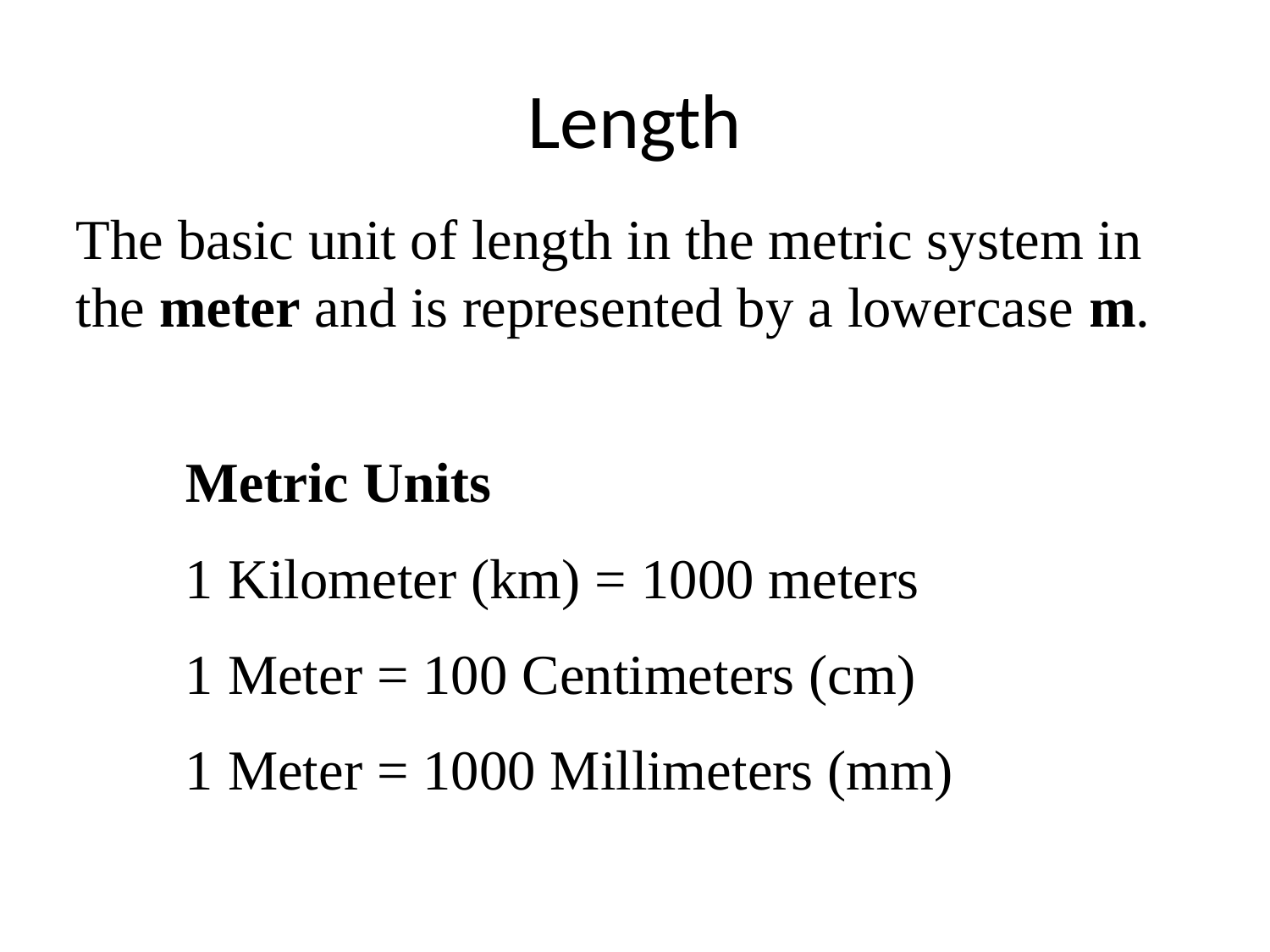

# Length
The basic unit of length in the metric system in the meter and is represented by a lowercase m.
Metric Units
1 Kilometer (km) = 1000 meters
1 Meter = 100 Centimeters (cm)
1 Meter = 1000 Millimeters (mm)